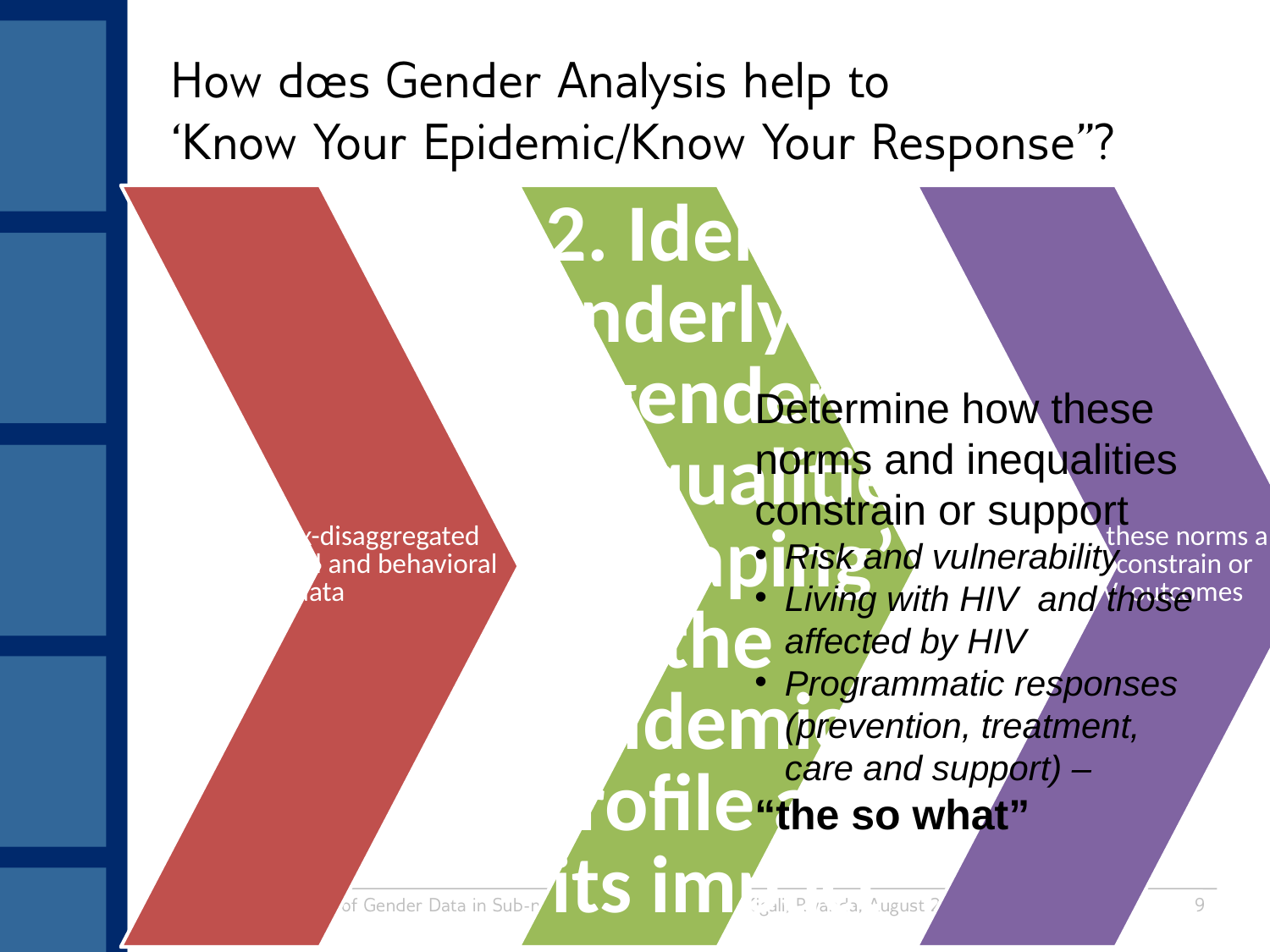

# How does Gender Analysis help to ‘Know Your Epidemic/Know Your Response”?
1. Review sex-disaggregated epidemiological and behavioral data
Determine how these norms and inequalities  constrain or support
Risk and vulnerability
Living with HIV  and those affected by HIV
Programmatic responses (prevention, treatment, care and support) –
“the so what”